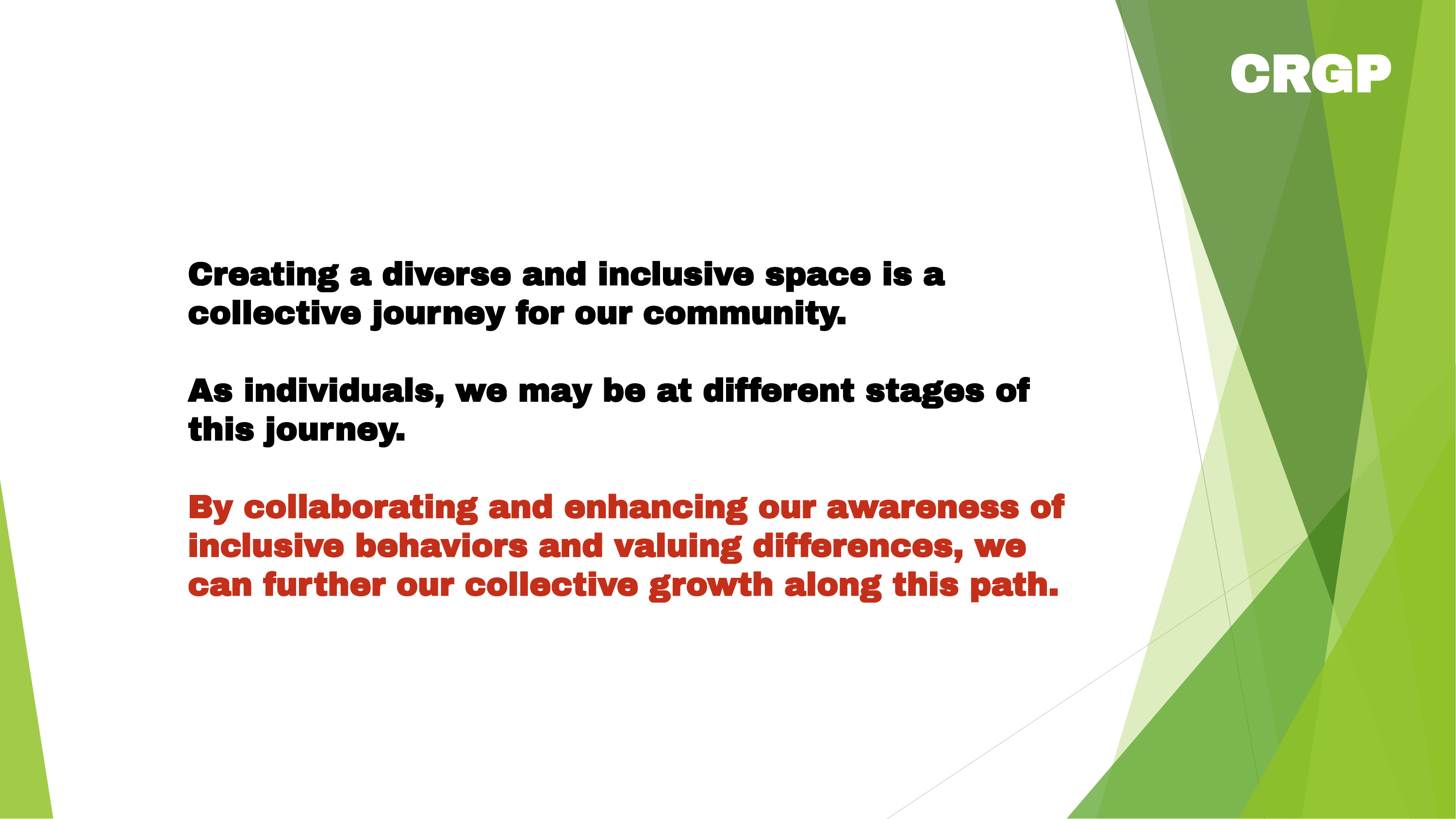

CRGP
Creating a diverse and inclusive space is a collective journey for our community.

As individuals, we may be at different stages of this journey.

By collaborating and enhancing our awareness of inclusive behaviors and valuing differences, we can further our collective growth along this path.